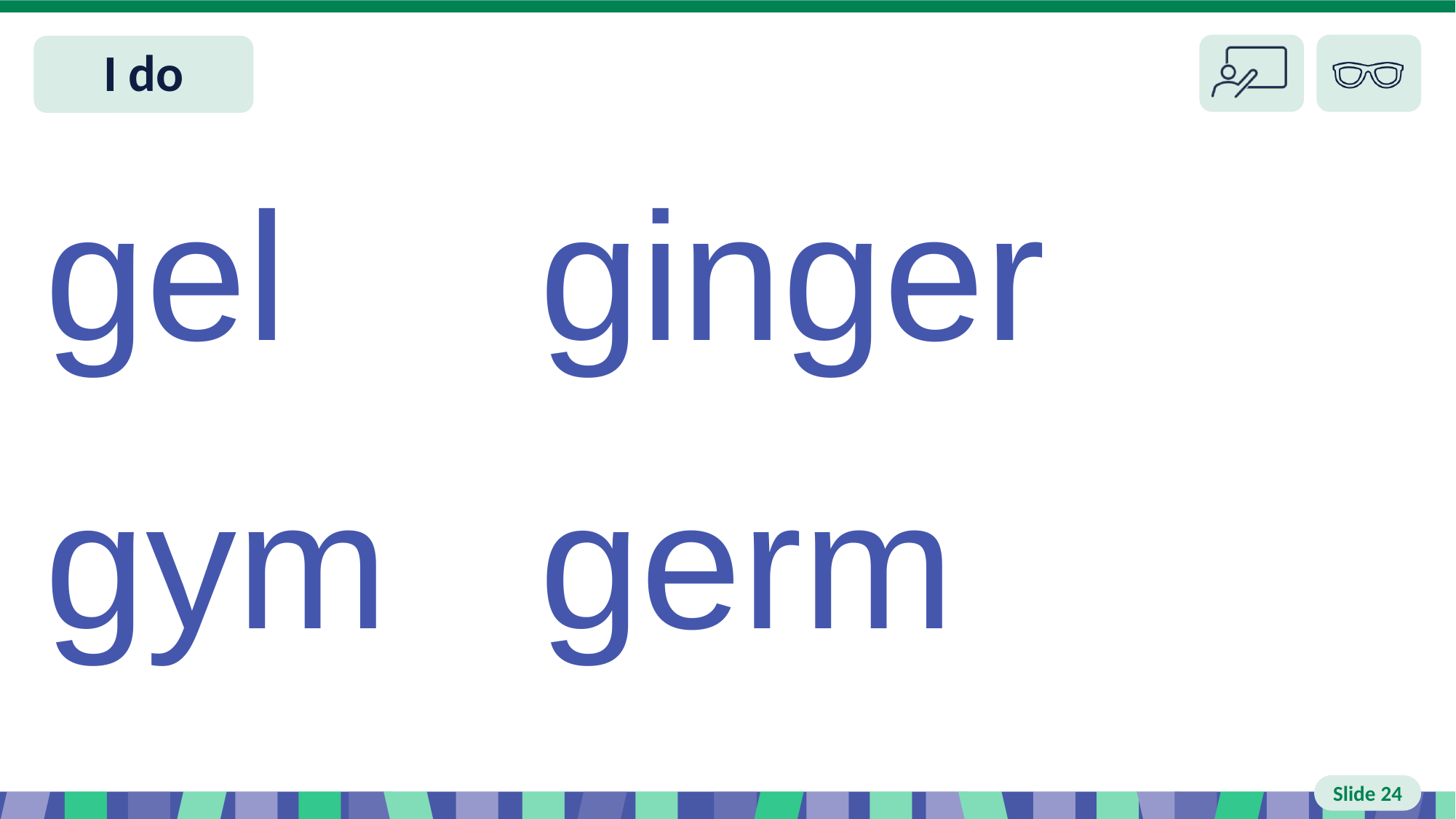

# Slide 24 I do
gel     ginger
gym   germ